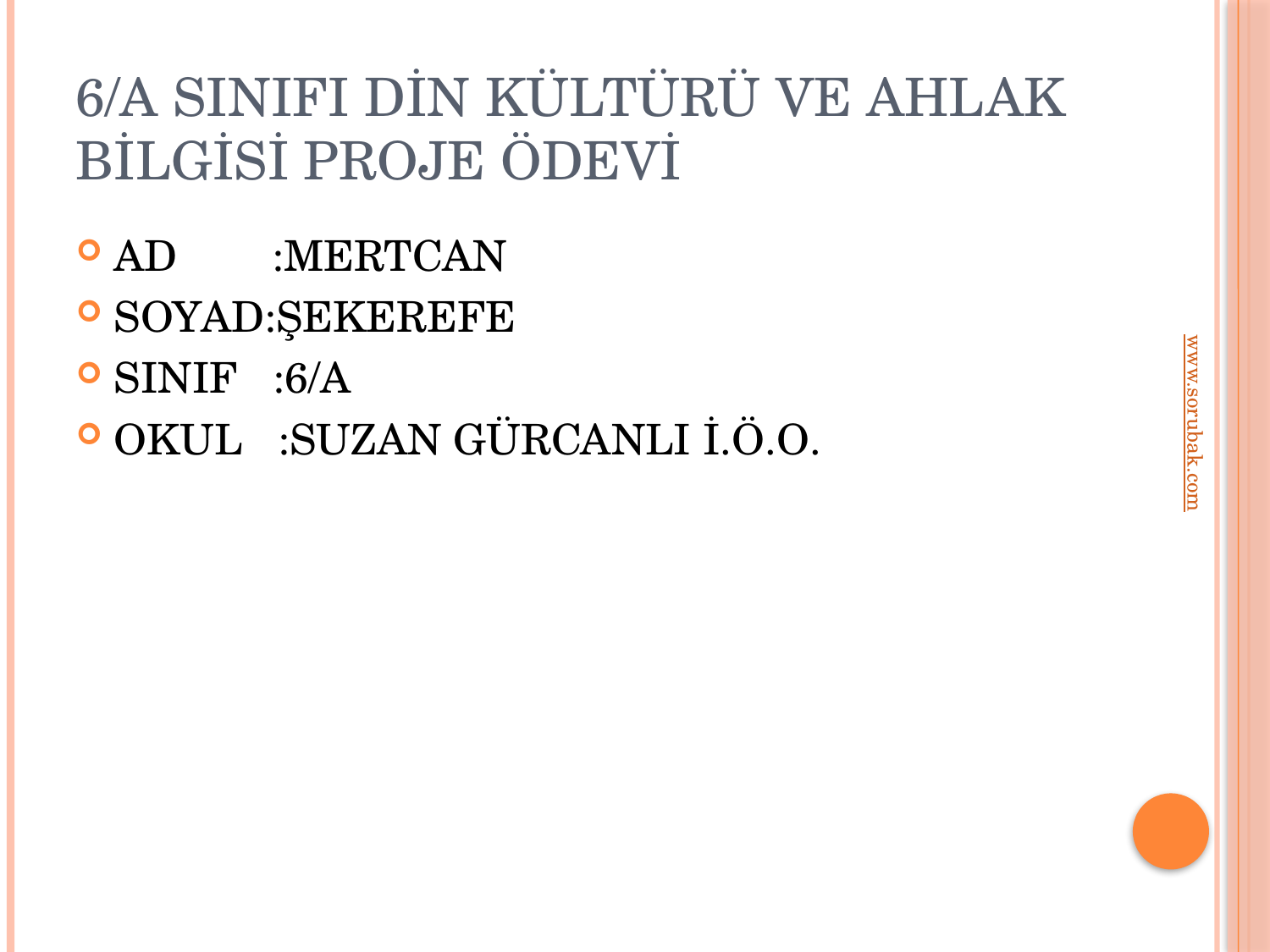

# 6/A SINIFI DİN KÜLTÜRÜ VE AHLAK BİLGİSİ PROJE ÖDEVİ
AD        :MERTCAN
SOYAD:ŞEKEREFE
SINIF   :6/A
OKUL   :SUZAN GÜRCANLI İ.Ö.O.
www.sorubak.com